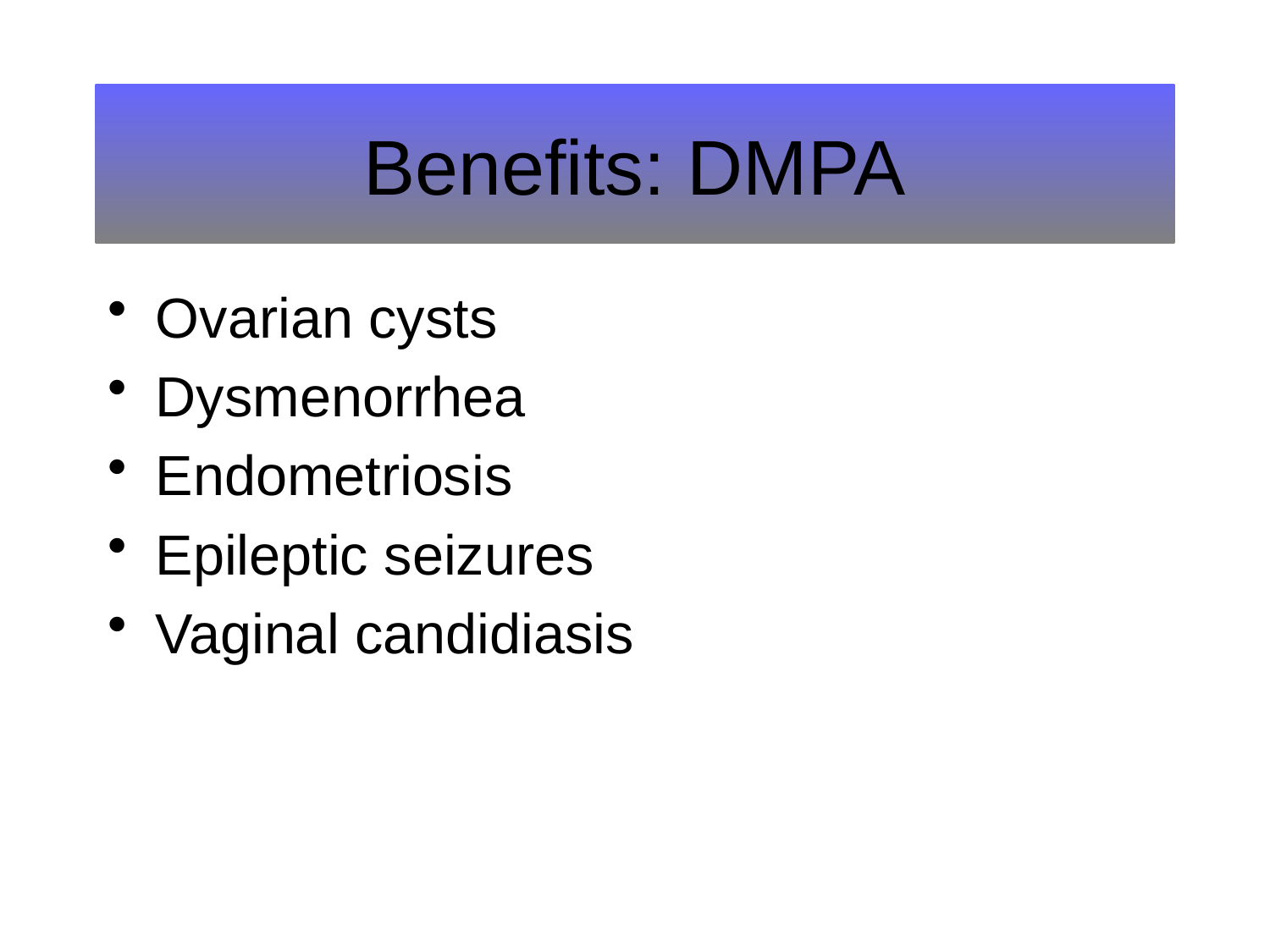

# Benefits: DMPA
Ovarian cysts
Dysmenorrhea
Endometriosis
Epileptic seizures
Vaginal candidiasis